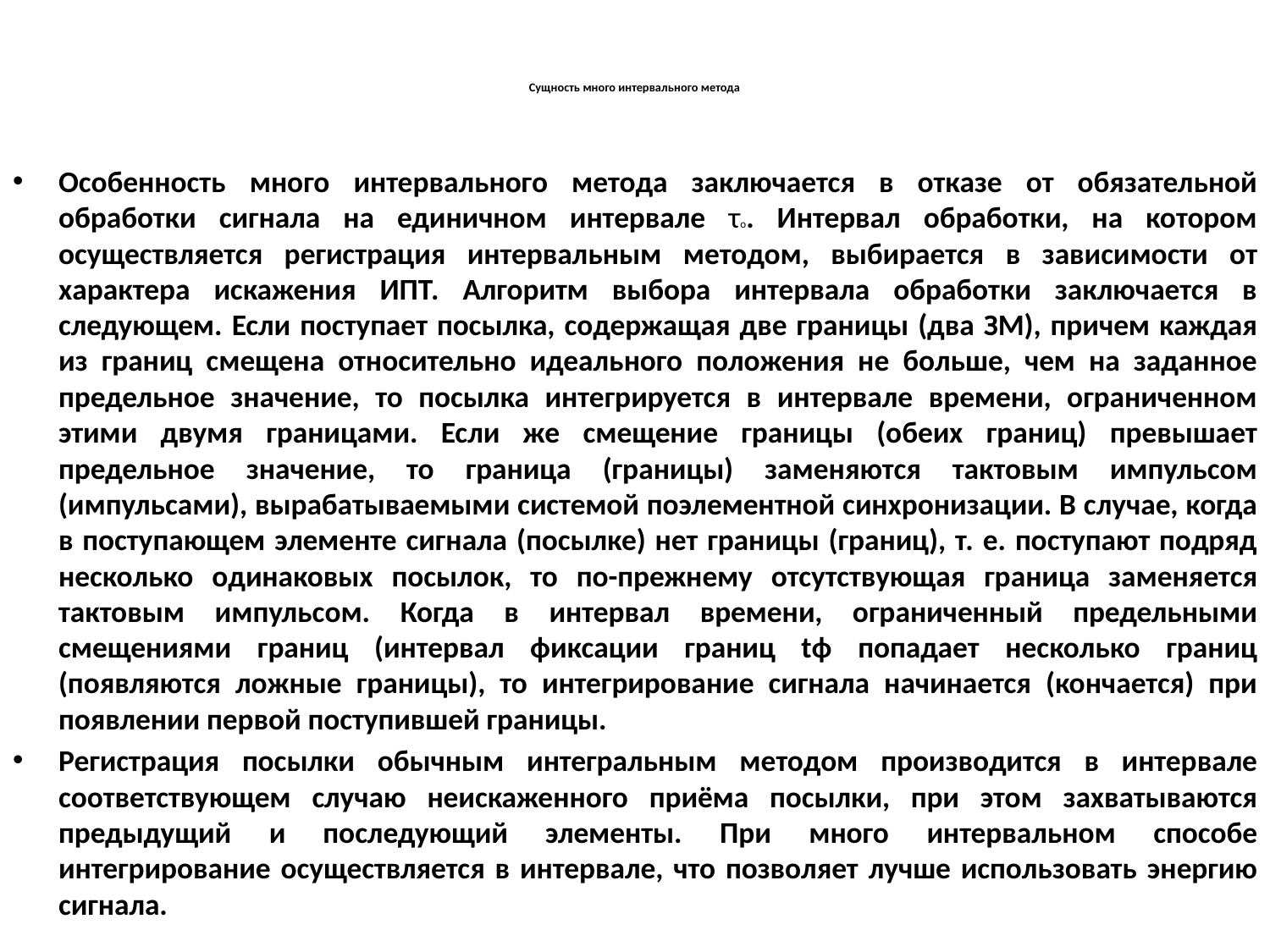

# Сущность много интервального метода
Особенность много интервального метода заключается в отказе от обязательной обработки сигнала на единичном интервале τо. Интервал обработки, на котором осуществляется регистрация интервальным методом, выбирается в зависимости от характера искажения ИПТ. Алгоритм выбора интервала обработки заключается в следующем. Если поступает посылка, содержащая две границы (два ЗМ), причем каждая из границ смещена относительно идеального положения не больше, чем на заданное предельное значение, то посылка интегрируется в интервале времени, ограниченном этими двумя границами. Если же смещение границы (обеих границ) превышает предельное значение, то граница (границы) заменяются тактовым импульсом (импульсами), вырабатываемыми системой поэлементной синхронизации. В случае, когда в поступающем элементе сигнала (посылке) нет границы (границ), т. е. поступают подряд несколько одинаковых посылок, то по-прежнему отсутствующая граница заменяется тактовым импульсом. Когда в интервал времени, ограниченный предельными смещениями границ (интервал фиксации границ tф попадает несколько границ (появляются ложные границы), то интегрирование сигнала начинается (кончается) при появлении первой поступившей границы.
Регистрация посылки обычным интегральным методом производится в интервале соответствующем случаю неискаженного приёма посылки, при этом захватываются предыдущий и последующий элементы. При много интервальном способе интегрирование осуществляется в интервале, что позволяет лучше использовать энергию сигнала.